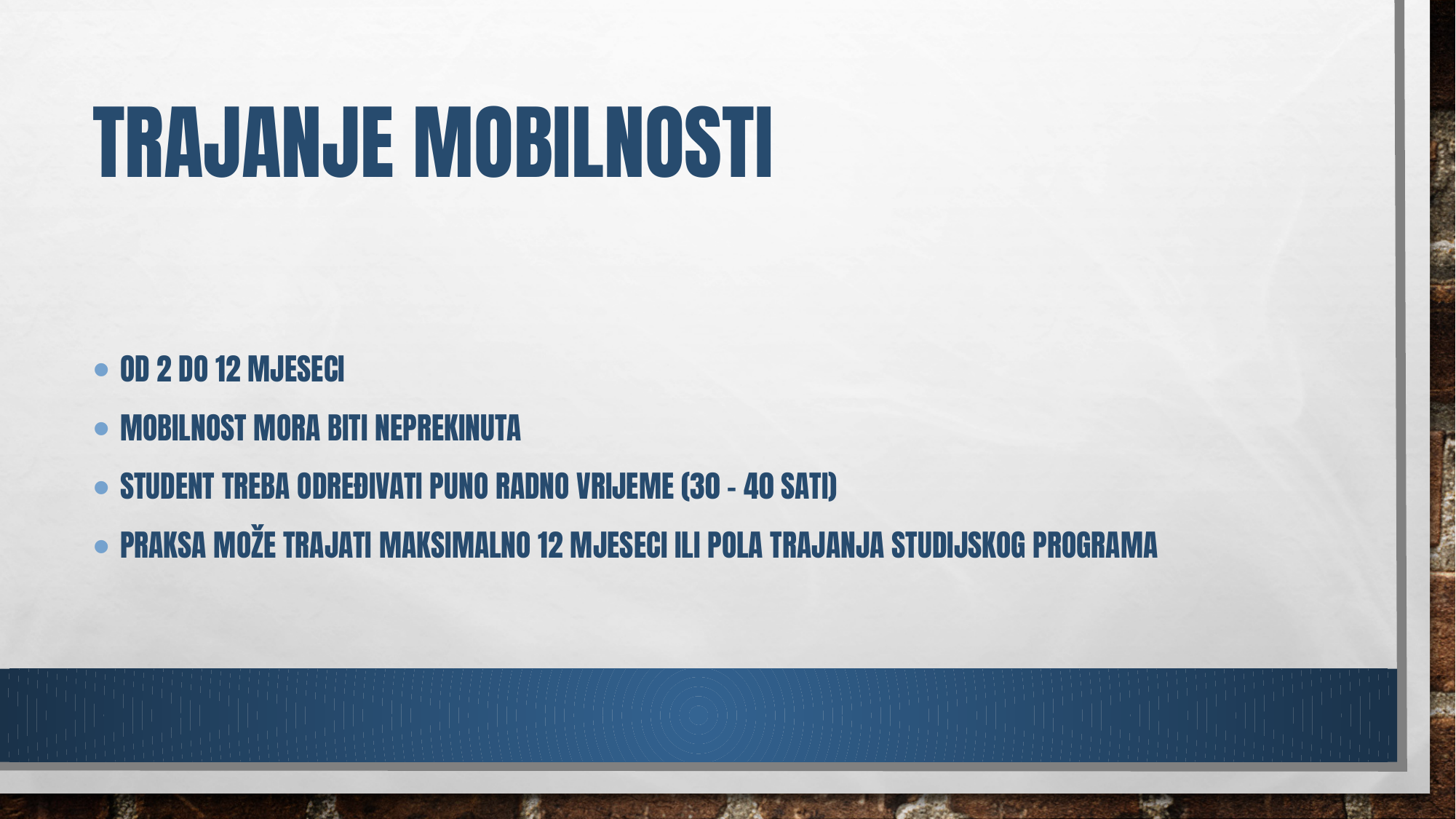

# Trajanje mobilnosti
Od 2 do 12 mjeseci
Mobilnost mora biti neprekinuta
Student treba određivati puno radno vrijeme (30 – 40 sati)
Praksa može trajati maksimalno 12 mjeseci ili pola trajanja studijskog programa